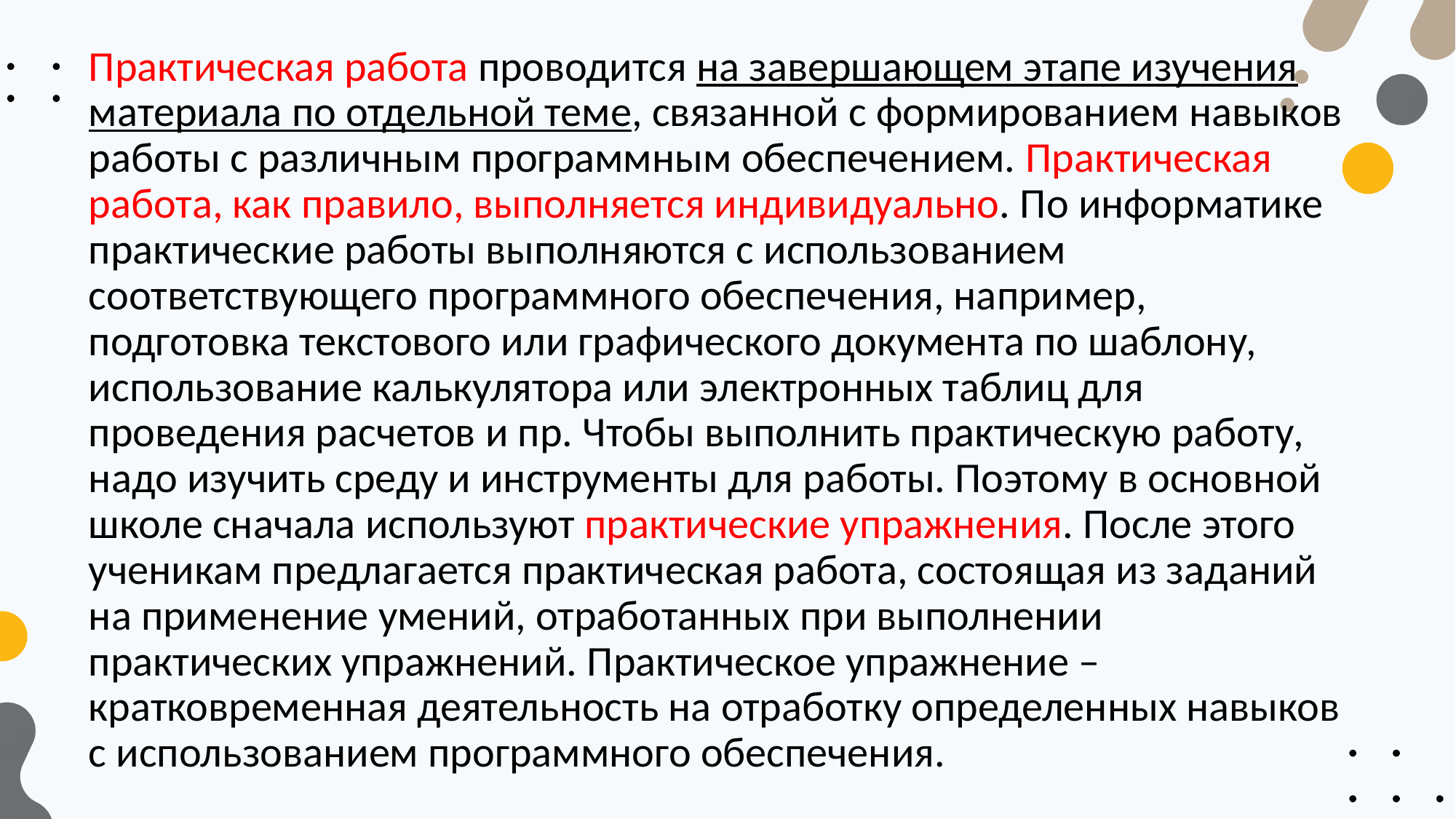

Практическая работа проводится на завершающем этапе изучения материала по отдельной теме, связанной с формированием навыков работы с различным программным обеспечением. Практическая работа, как правило, выполняется индивидуально. По информатике практические работы выполняются с использованием соответствующего программного обеспечения, например, подготовка текстового или графического документа по шаблону, использование калькулятора или электронных таблиц для проведения расчетов и пр. Чтобы выполнить практическую работу, надо изучить среду и инструменты для работы. Поэтому в основной школе сначала используют практические упражнения. После этого ученикам предлагается практическая работа, состоящая из заданий на применение умений, отработанных при выполнении практических упражнений. Практическое упражнение – кратковременная деятельность на отработку определенных навыков с использованием программного обеспечения.